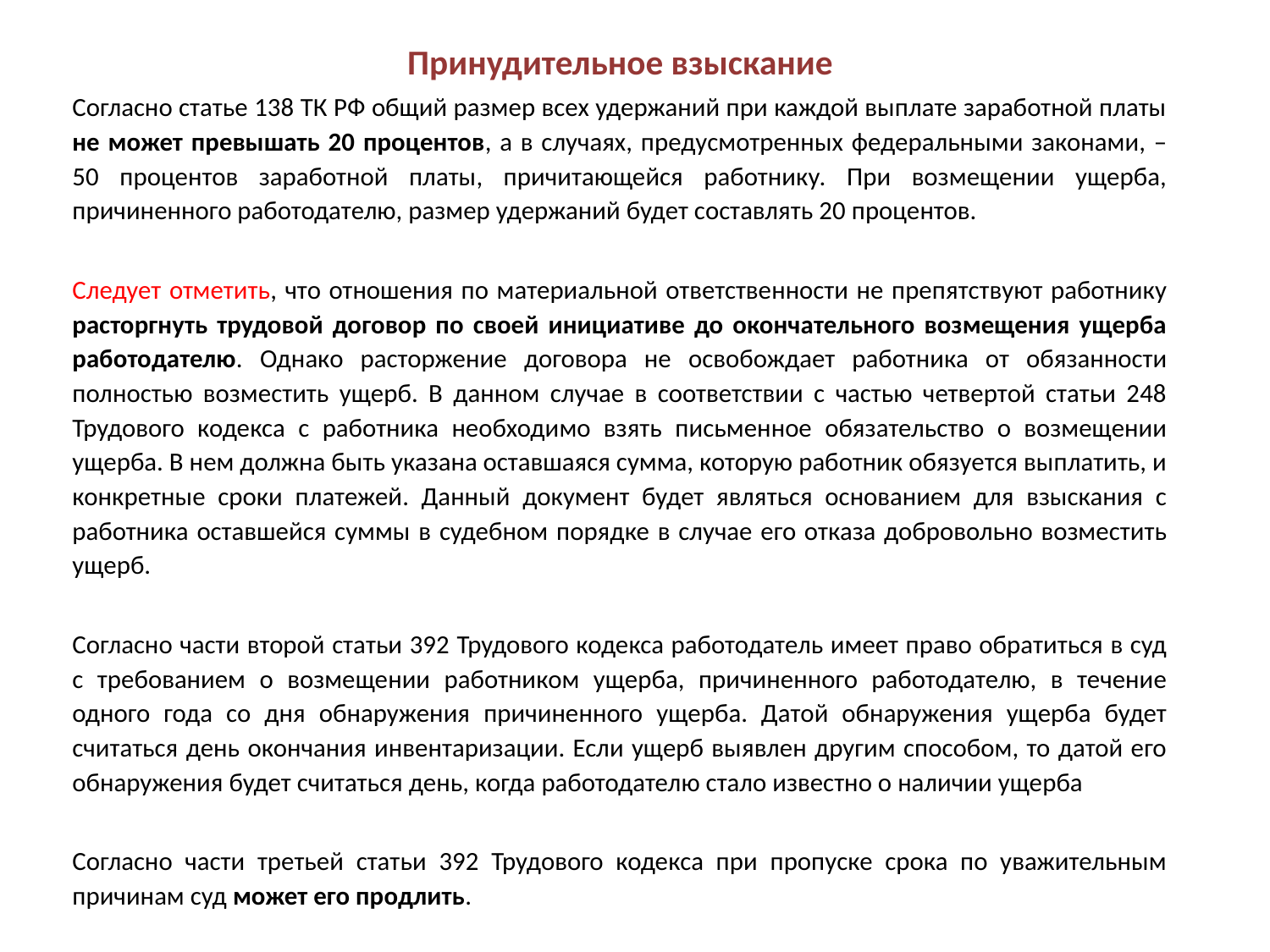

Принудительное взыскание
Согласно статье 138 ТК РФ общий размер всех удержаний при каждой выплате заработной платы не может превышать 20 процентов, а в случаях, предусмотренных федеральными законами, – 50 процентов заработной платы, причитающейся работнику. При возмещении ущерба, причиненного работодателю, размер удержаний будет составлять 20 процентов.

Следует отметить, что отношения по материальной ответственности не препятствуют работнику расторгнуть трудовой договор по своей инициативе до окончательного возмещения ущерба работодателю. Однако расторжение договора не освобождает работника от обязанности полностью возместить ущерб. В данном случае в соответствии с частью четвертой статьи 248 Трудового кодекса с работника необходимо взять письменное обязательство о возмещении ущерба. В нем должна быть указана оставшаяся сумма, которую работник обязуется выплатить, и конкретные сроки платежей. Данный документ будет являться основанием для взыскания с работника оставшейся суммы в судебном порядке в случае его отказа добровольно возместить ущерб.

Согласно части второй статьи 392 Трудового кодекса работодатель имеет право обратиться в суд с требованием о возмещении работником ущерба, причиненного работодателю, в течение одного года со дня обнаружения причиненного ущерба. Датой обнаружения ущерба будет считаться день окончания инвентаризации. Если ущерб выявлен другим способом, то датой его обнаружения будет считаться день, когда работодателю стало известно о наличии ущерба

Согласно части третьей статьи 392 Трудового кодекса при пропуске срока по уважительным причинам суд может его продлить.